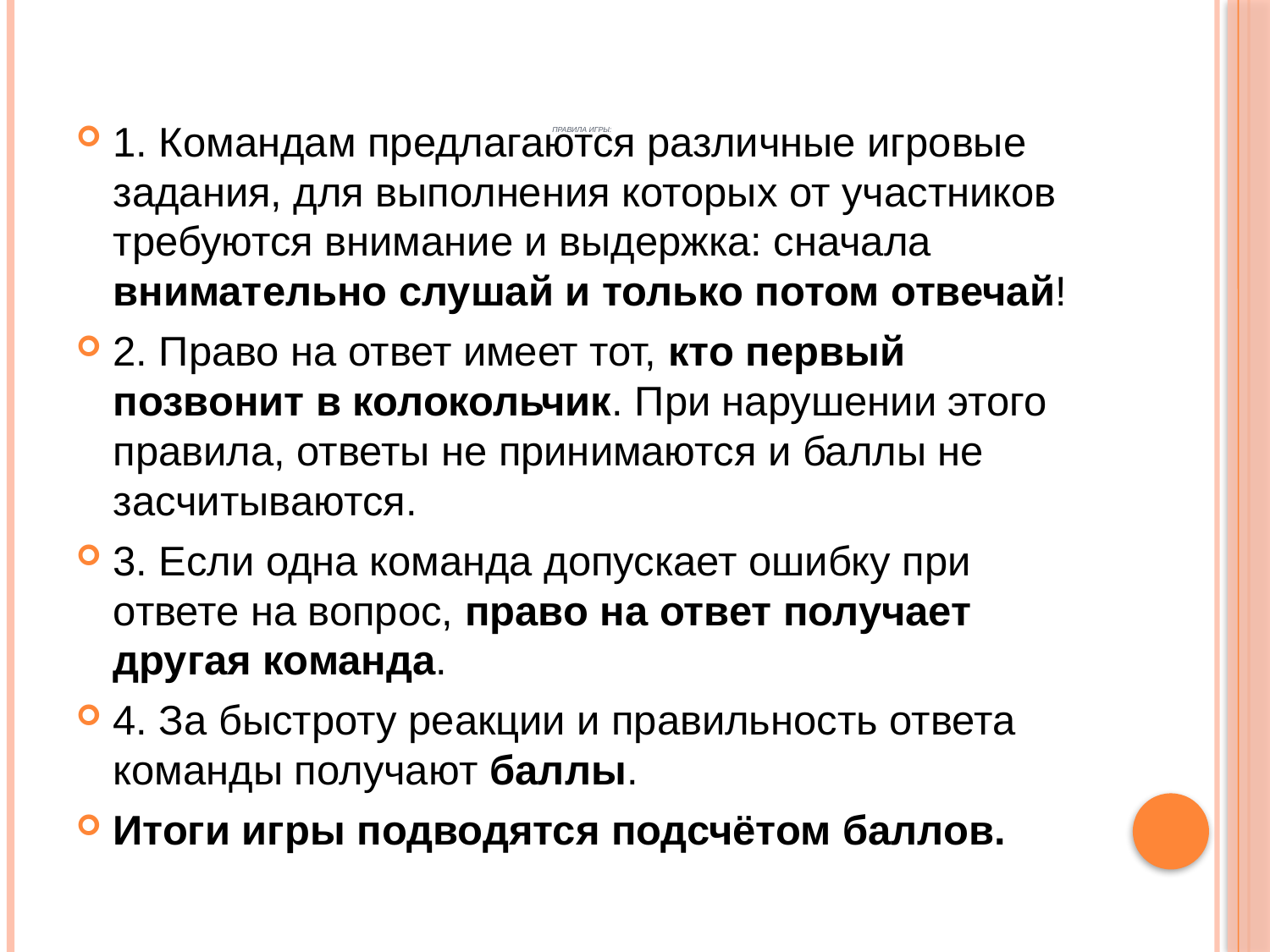

# правила игры:
1. Командам предлагаются различные игровые задания, для выполнения которых от участников требуются внимание и выдержка: сначала внимательно слушай и только потом отвечай!
2. Право на ответ имеет тот, кто первый позвонит в колокольчик. При нарушении этого правила, ответы не принимаются и баллы не засчитываются.
3. Если одна команда допускает ошибку при ответе на вопрос, право на ответ получает другая команда.
4. За быстроту реакции и правильность ответа команды получают баллы.
Итоги игры подводятся подсчётом баллов.